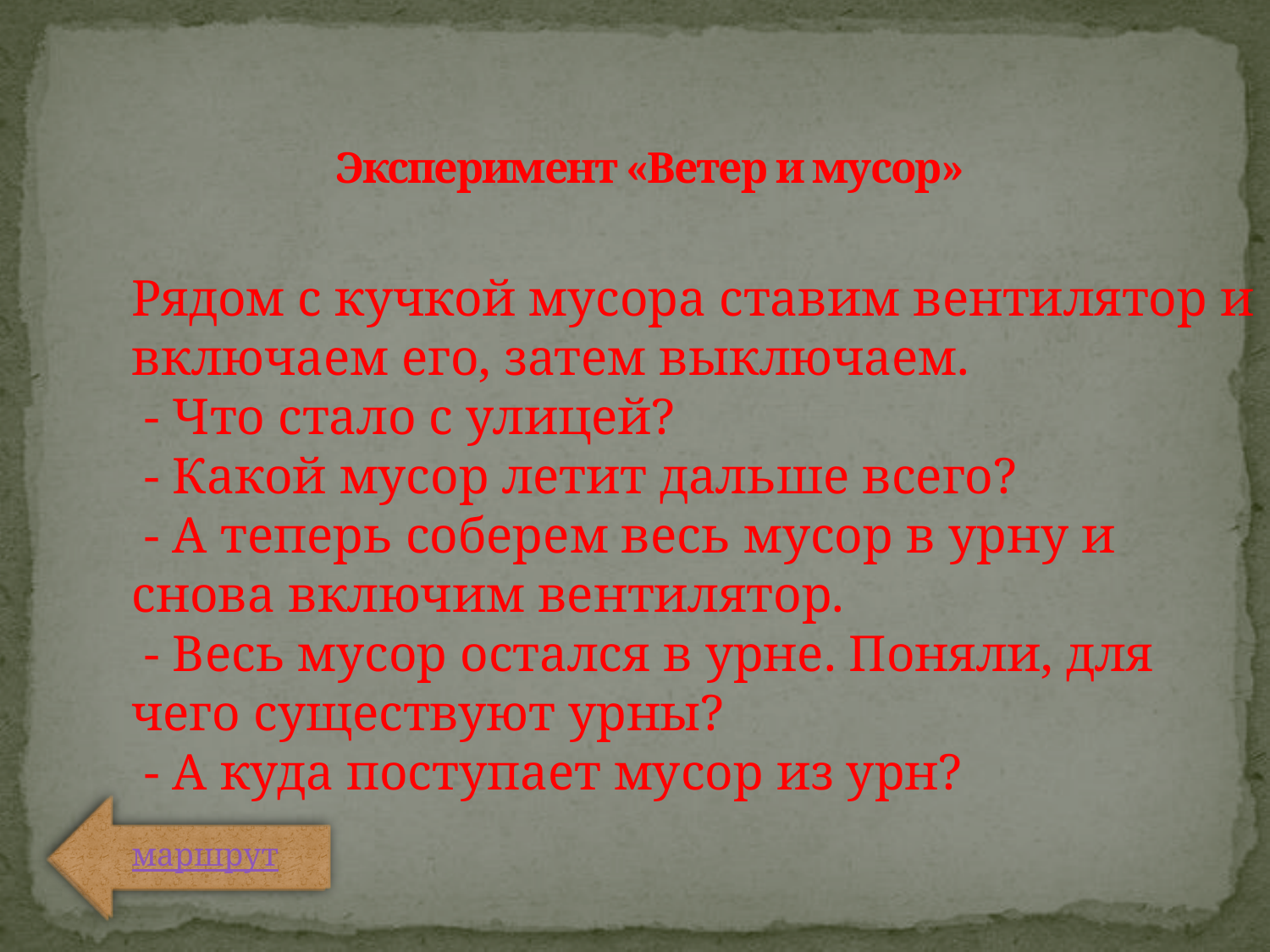

# Эксперимент «Ветер и мусор»
Рядом с кучкой мусора ставим вентилятор и включаем его, затем выключаем.
 - Что стало с улицей?
 - Какой мусор летит дальше всего?
 - А теперь соберем весь мусор в урну и снова включим вентилятор.
 - Весь мусор остался в урне. Поняли, для чего существуют урны?
 - А куда поступает мусор из урн?
маршрут
маршрут